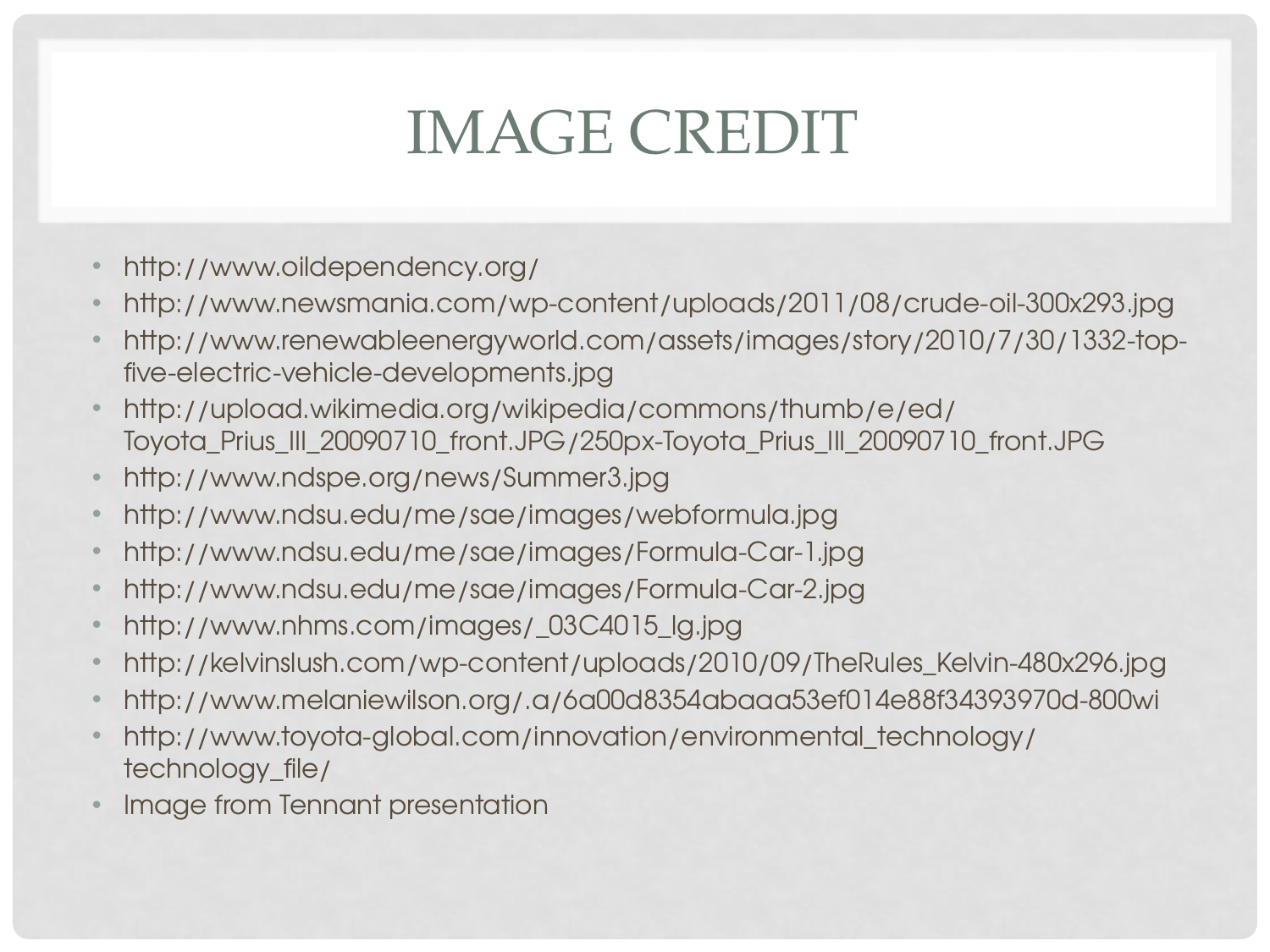

# Image Credit
http://www.oildependency.org/
http://www.newsmania.com/wp-content/uploads/2011/08/crude-oil-300x293.jpg
http://www.renewableenergyworld.com/assets/images/story/2010/7/30/1332-top-five-electric-vehicle-developments.jpg
http://upload.wikimedia.org/wikipedia/commons/thumb/e/ed/Toyota_Prius_III_20090710_front.JPG/250px-Toyota_Prius_III_20090710_front.JPG
http://www.ndspe.org/news/Summer3.jpg
http://www.ndsu.edu/me/sae/images/webformula.jpg
http://www.ndsu.edu/me/sae/images/Formula-Car-1.jpg
http://www.ndsu.edu/me/sae/images/Formula-Car-2.jpg
http://www.nhms.com/images/_03C4015_lg.jpg
http://kelvinslush.com/wp-content/uploads/2010/09/TheRules_Kelvin-480x296.jpg
http://www.melaniewilson.org/.a/6a00d8354abaaa53ef014e88f34393970d-800wi
http://www.toyota-global.com/innovation/environmental_technology/technology_file/
Image from Tennant presentation